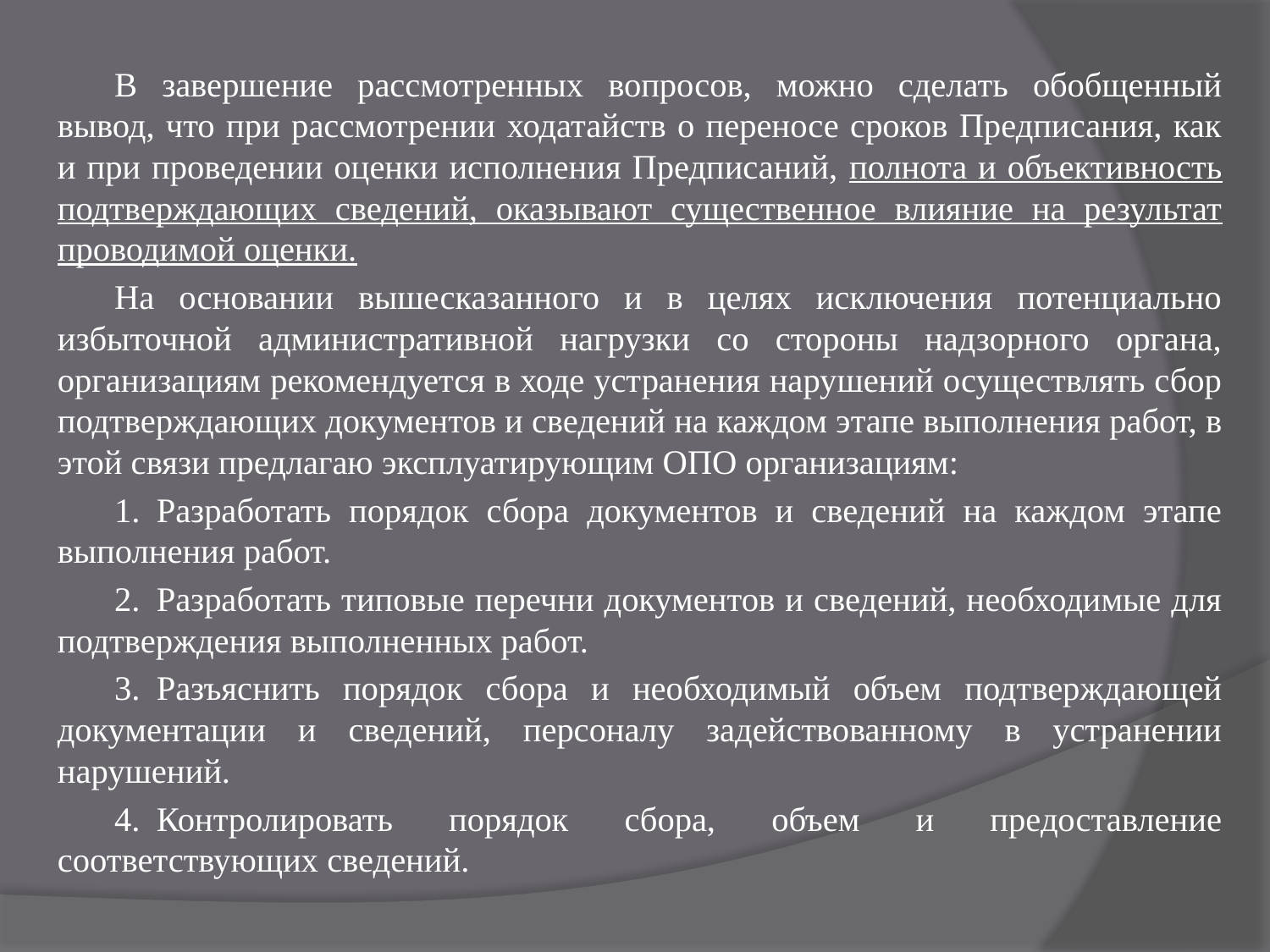

В завершение рассмотренных вопросов, можно сделать обобщенный вывод, что при рассмотрении ходатайств о переносе сроков Предписания, как и при проведении оценки исполнения Предписаний, полнота и объективность подтверждающих сведений, оказывают существенное влияние на результат проводимой оценки.
На основании вышесказанного и в целях исключения потенциально избыточной административной нагрузки со стороны надзорного органа, организациям рекомендуется в ходе устранения нарушений осуществлять сбор подтверждающих документов и сведений на каждом этапе выполнения работ, в этой связи предлагаю эксплуатирующим ОПО организациям:
1.	Разработать порядок сбора документов и сведений на каждом этапе выполнения работ.
2.	Разработать типовые перечни документов и сведений, необходимые для подтверждения выполненных работ.
3.	Разъяснить порядок сбора и необходимый объем подтверждающей документации и сведений, персоналу задействованному в устранении нарушений.
4.	Контролировать порядок сбора, объем и предоставление соответствующих сведений.